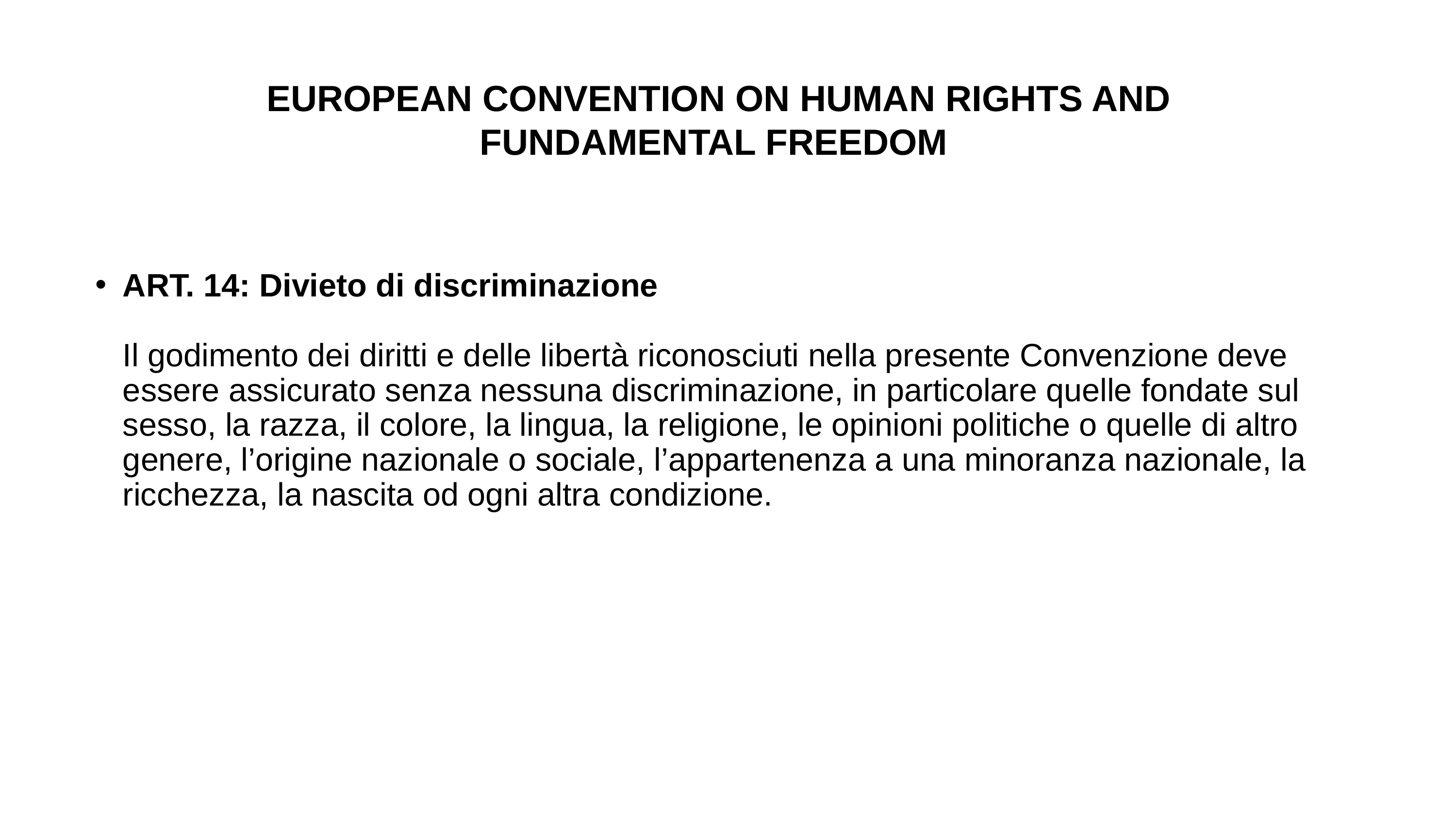

# EUROPEAN CONVENTION ON HUMAN RIGHTS AND FUNDAMENTAL FREEDOM
ART. 14: Divieto di discriminazione
Il godimento dei diritti e delle libertà riconosciuti nella presente Convenzione deve essere assicurato senza nessuna discriminazione, in particolare quelle fondate sul sesso, la razza, il colore, la lingua, la religione, le opinioni politiche o quelle di altro genere, l’origine nazionale o sociale, l’appartenenza a una minoranza nazionale, la ricchezza, la nascita od ogni altra condizione.